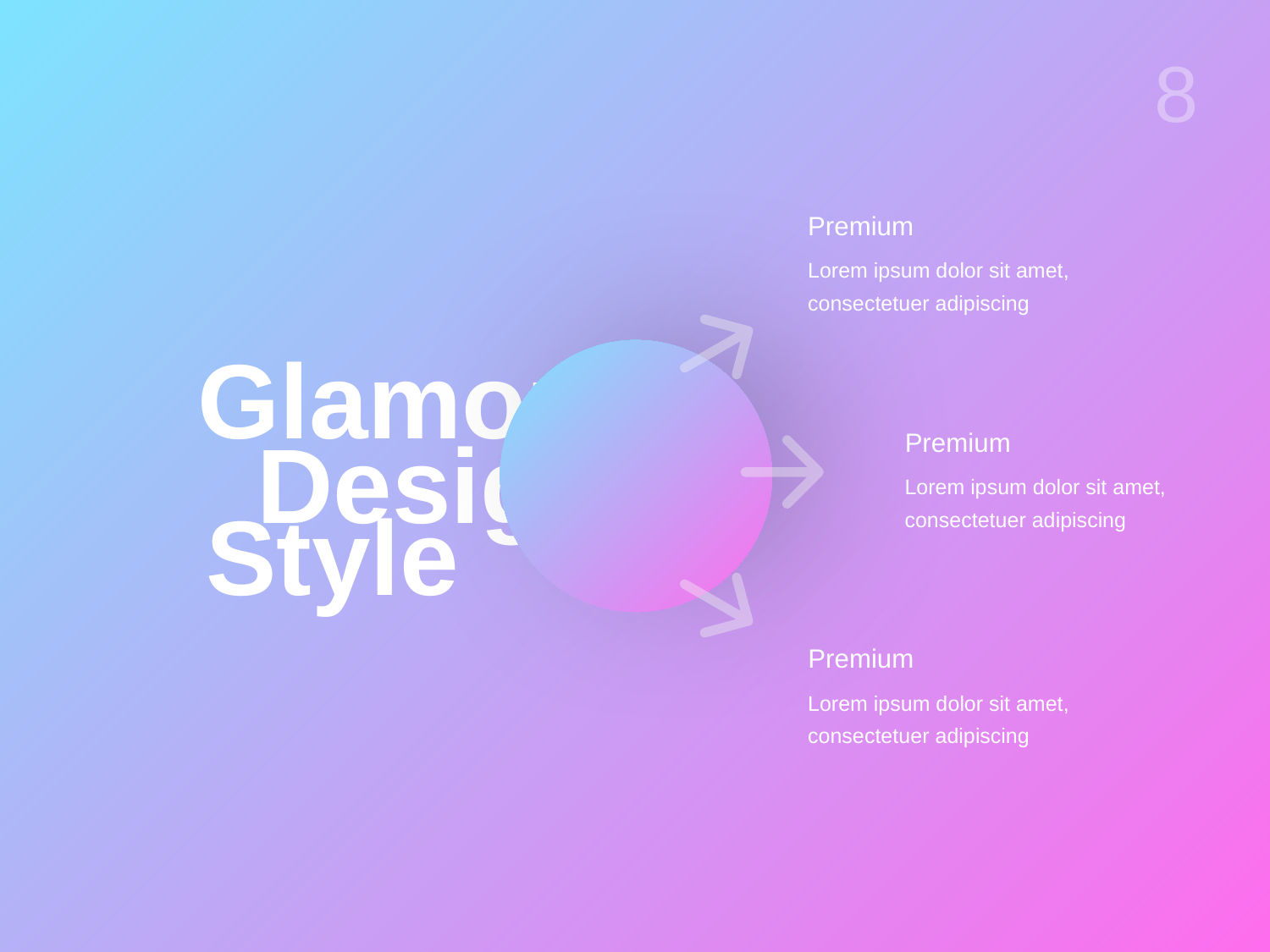

Premium
Lorem ipsum dolor sit amet, consectetuer adipiscing

Glamour
Premium
Lorem ipsum dolor sit amet, consectetuer adipiscing
Design

Style

Premium
Lorem ipsum dolor sit amet, consectetuer adipiscing